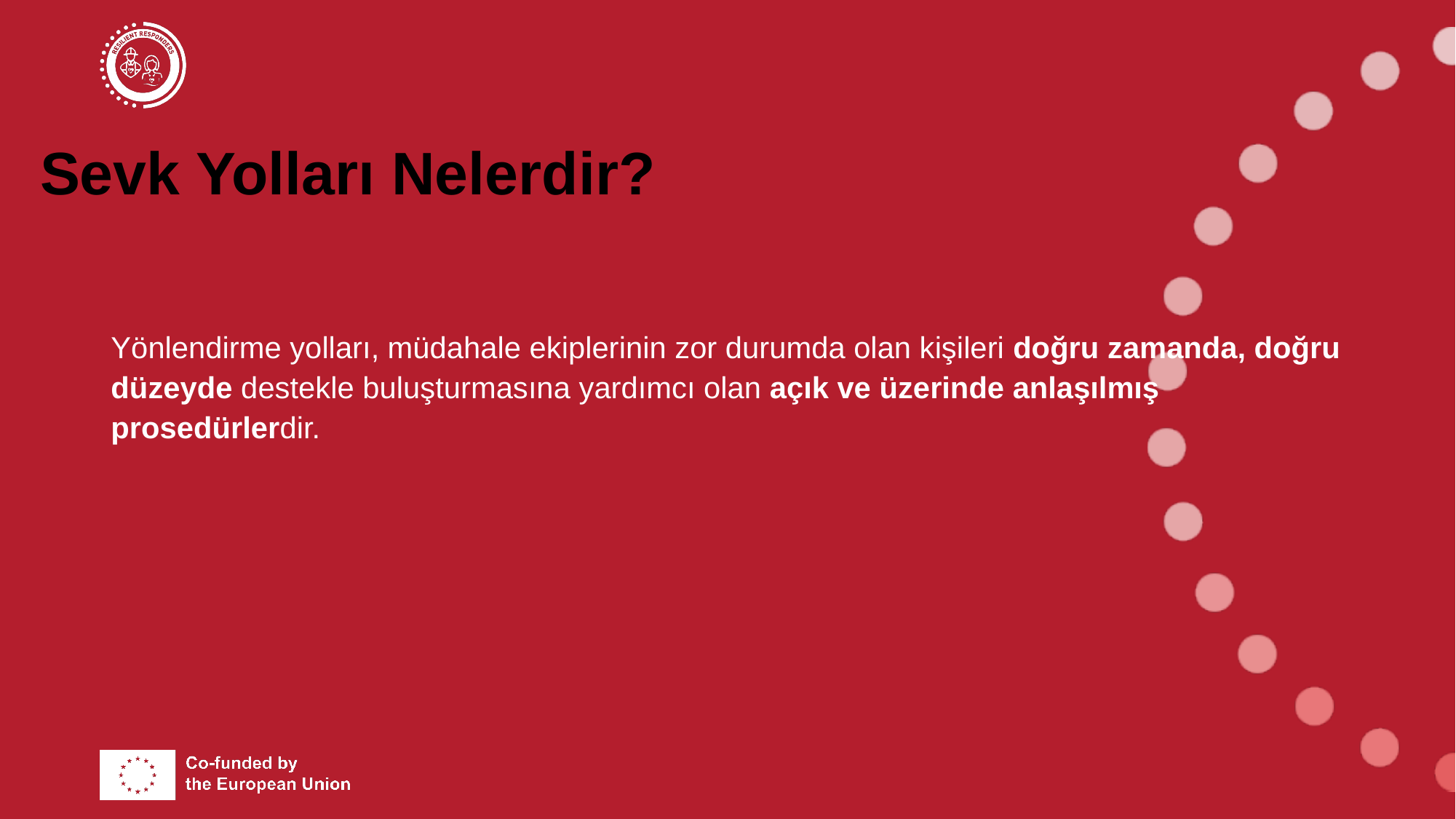

# Sevk Yolları Nelerdir?
Yönlendirme yolları, müdahale ekiplerinin zor durumda olan kişileri doğru zamanda, doğru düzeyde destekle buluşturmasına yardımcı olan açık ve üzerinde anlaşılmış prosedürlerdir.